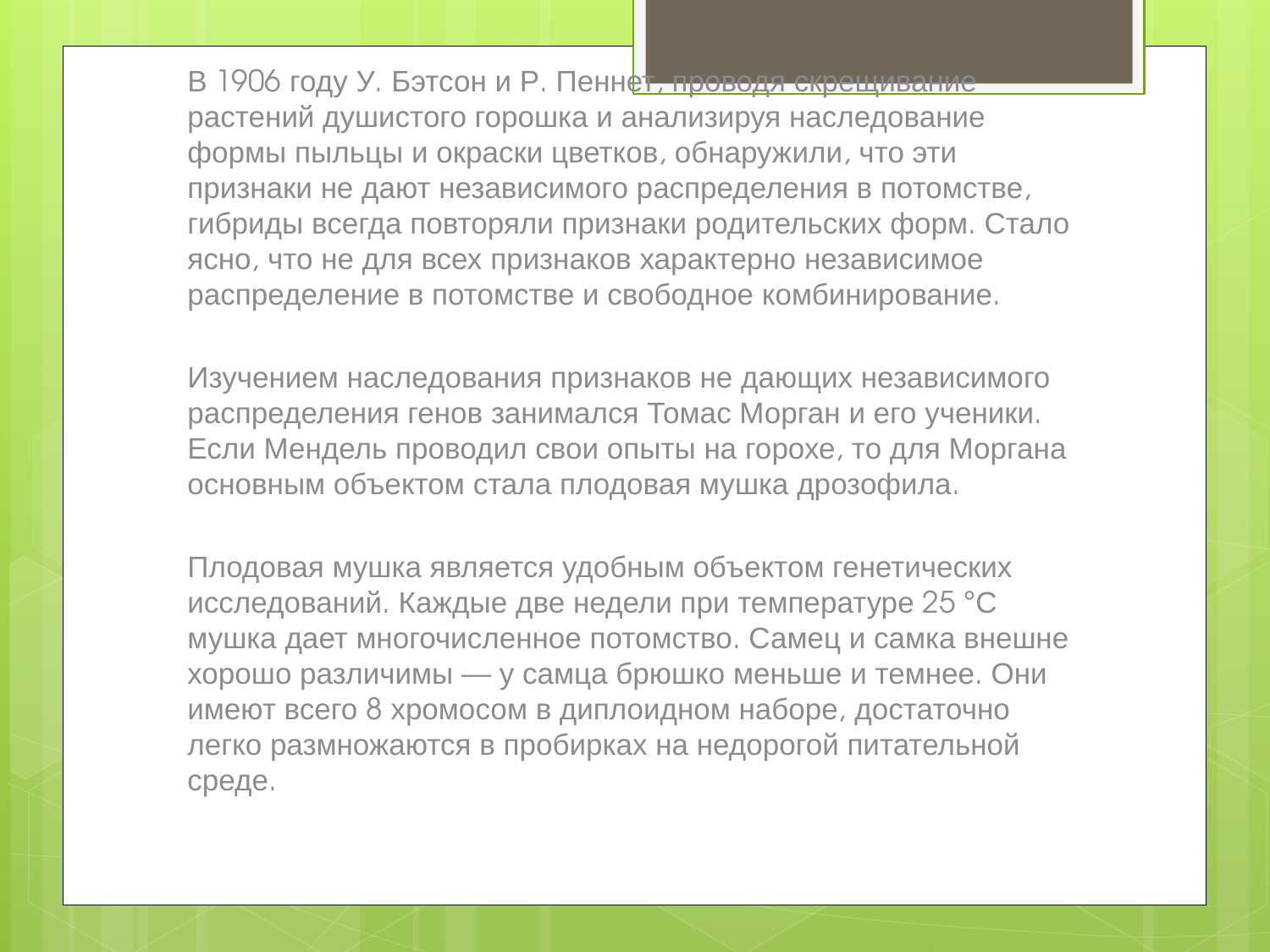

В 1906 году У. Бэтсон и Р. Пеннет, проводя скрещивание растений душистого горошка и анализируя наследование формы пыльцы и окраски цветков, обнаружили, что эти признаки не дают независимого распределения в потомстве, гибриды всегда повторяли признаки родительских форм. Стало ясно, что не для всех признаков характерно независимое распределение в потомстве и свободное комбинирование.

Изучением наследования признаков не дающих независимого распределения генов занимался Томас Морган и его ученики. Если Мендель проводил свои опыты на горохе, то для Моргана основным объектом стала плодовая мушка дрозофила.

Плодовая мушка является удобным объектом генетических исследований. Каждые две недели при температуре 25 °С мушка дает многочисленное потомство. Самец и самка внешне хорошо различимы — у самца брюшко меньше и темнее. Они имеют всего 8 хромосом в диплоидном наборе, достаточно легко размножаются в пробирках на недорогой питательной среде.